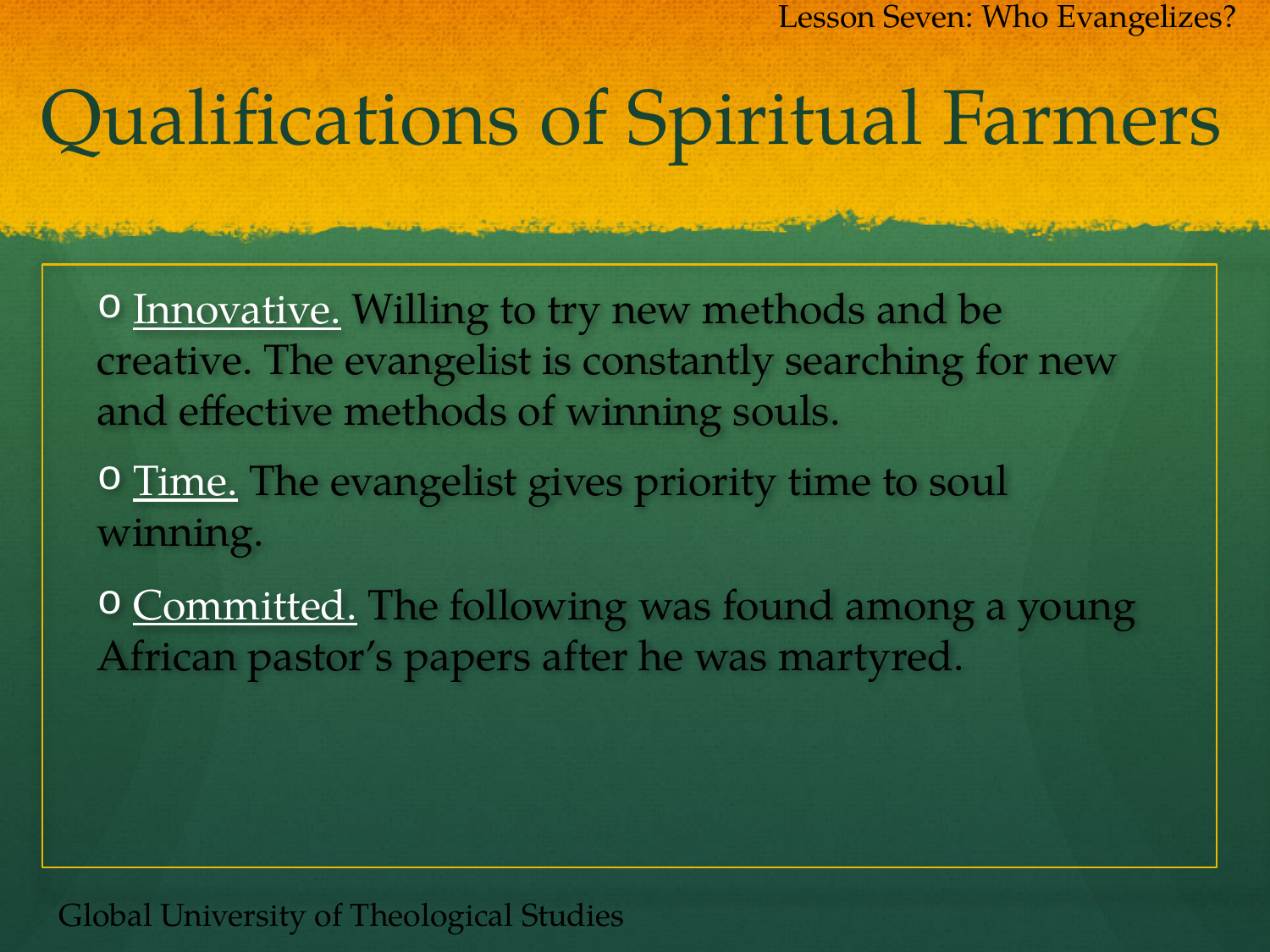

Lesson Seven: Who Evangelizes?

# Qualifications of Spiritual Farmers

 Innovative. Willing to try new methods and be creative. The evangelist is constantly searching for new and effective methods of winning souls.
 Time. The evangelist gives priority time to soul winning.
 Committed. The following was found among a young African pastor’s papers after he was martyred.
Global University of Theological Studies